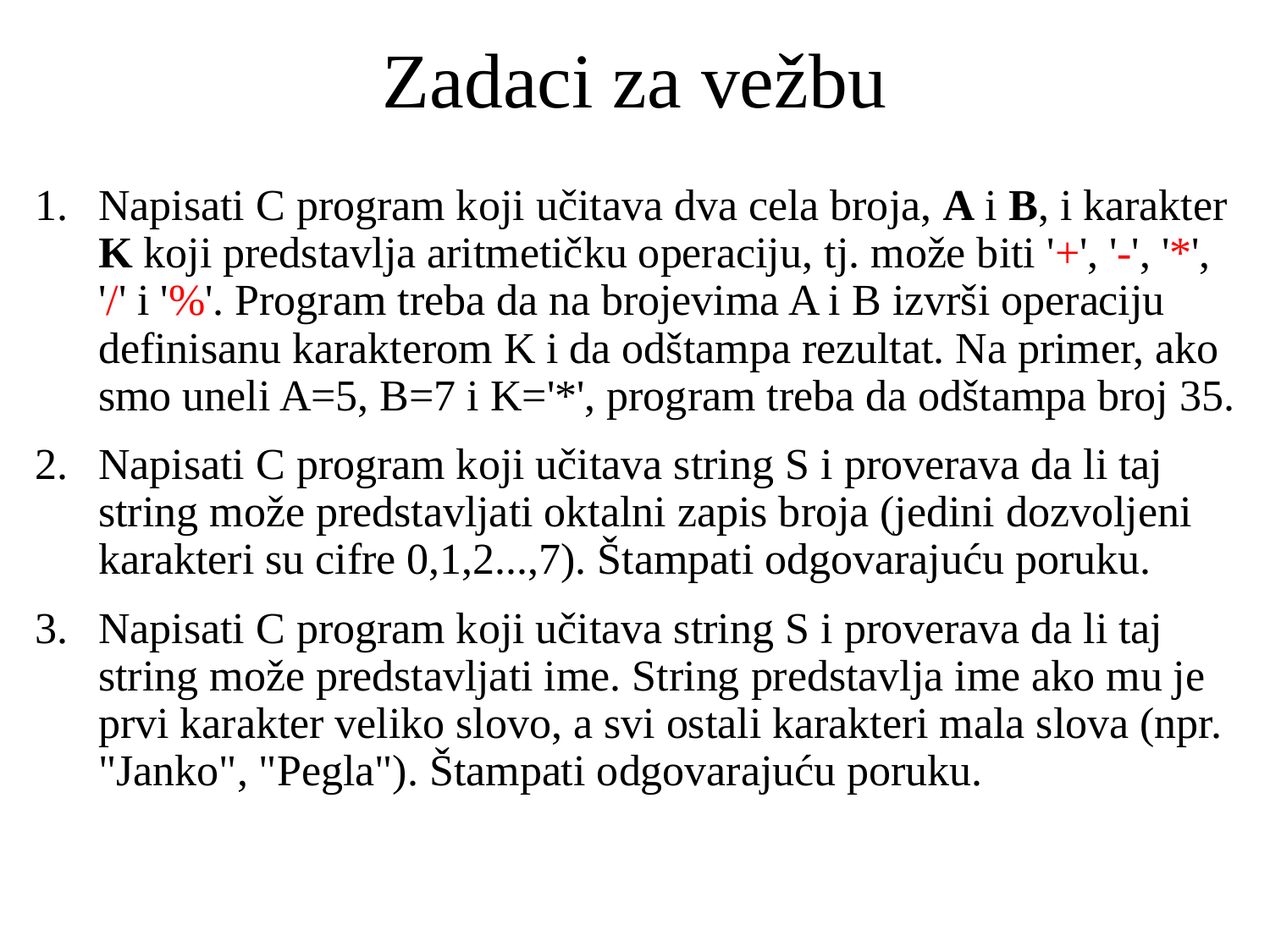

# Zadaci za vežbu
Napisati C program koji učitava dva cela broja, A i B, i karakter K koji predstavlja aritmetičku operaciju, tj. može biti '+', '-', '*', '/' i '%'. Program treba da na brojevima A i B izvrši operaciju definisanu karakterom K i da odštampa rezultat. Na primer, ako smo uneli A=5, B=7 i K='*', program treba da odštampa broj 35.
Napisati C program koji učitava string S i proverava da li taj string može predstavljati oktalni zapis broja (jedini dozvoljeni karakteri su cifre 0,1,2...,7). Štampati odgovarajuću poruku.
Napisati C program koji učitava string S i proverava da li taj string može predstavljati ime. String predstavlja ime ako mu je prvi karakter veliko slovo, a svi ostali karakteri mala slova (npr. "Janko", "Pegla"). Štampati odgovarajuću poruku.